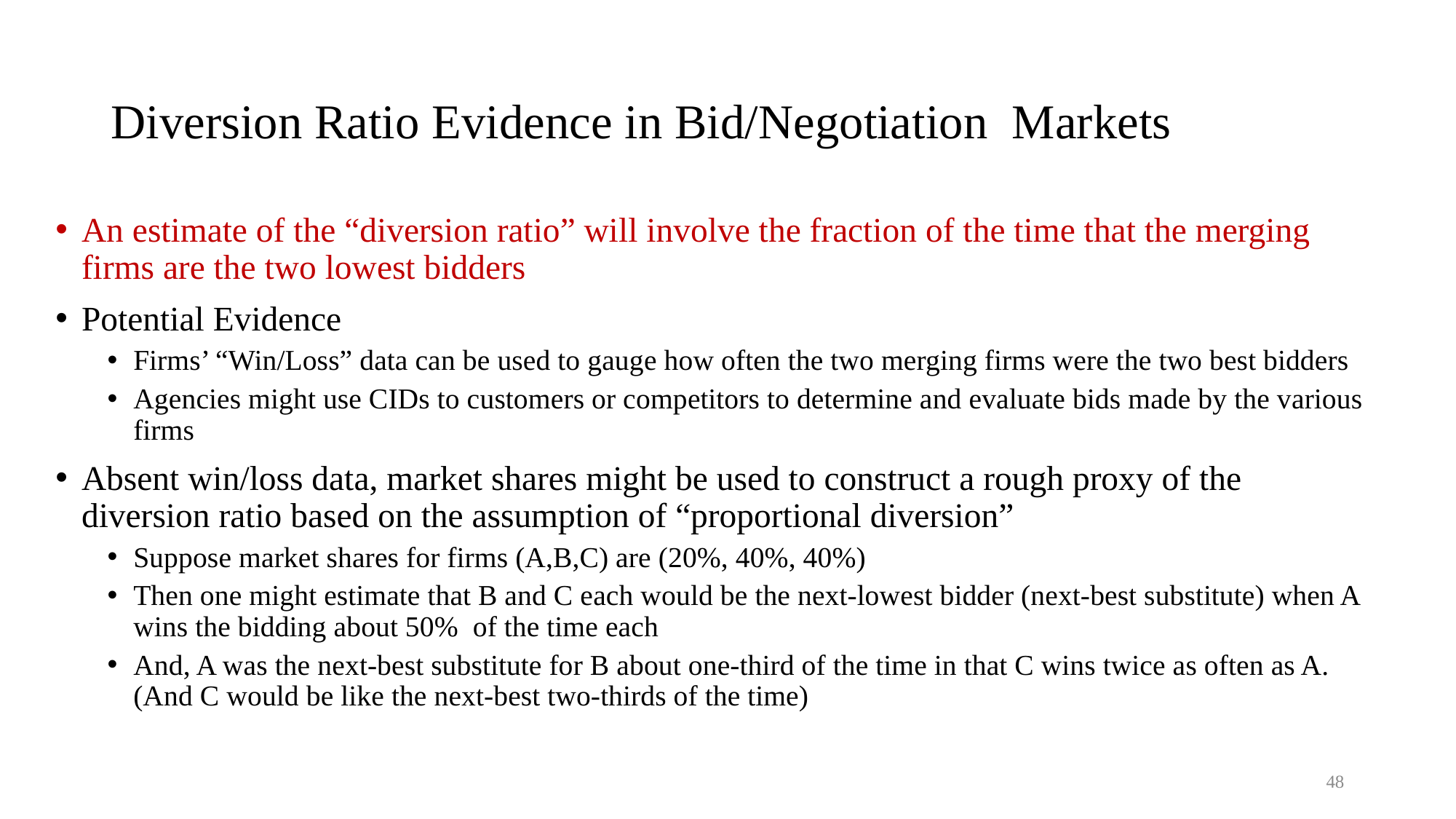

# Diversion Ratio Evidence in Bid/Negotiation  Markets
An estimate of the “diversion ratio” will involve the fraction of the time that the merging firms are the two lowest bidders
Potential Evidence
Firms’ “Win/Loss” data can be used to gauge how often the two merging firms were the two best bidders
Agencies might use CIDs to customers or competitors to determine and evaluate bids made by the various firms
Absent win/loss data, market shares might be used to construct a rough proxy of the diversion ratio based on the assumption of “proportional diversion”
Suppose market shares for firms (A,B,C) are (20%, 40%, 40%)
Then one might estimate that B and C each would be the next-lowest bidder (next-best substitute) when A wins the bidding about 50%  of the time each
And, A was the next-best substitute for B about one-third of the time in that C wins twice as often as A.  (And C would be like the next-best two-thirds of the time)
48